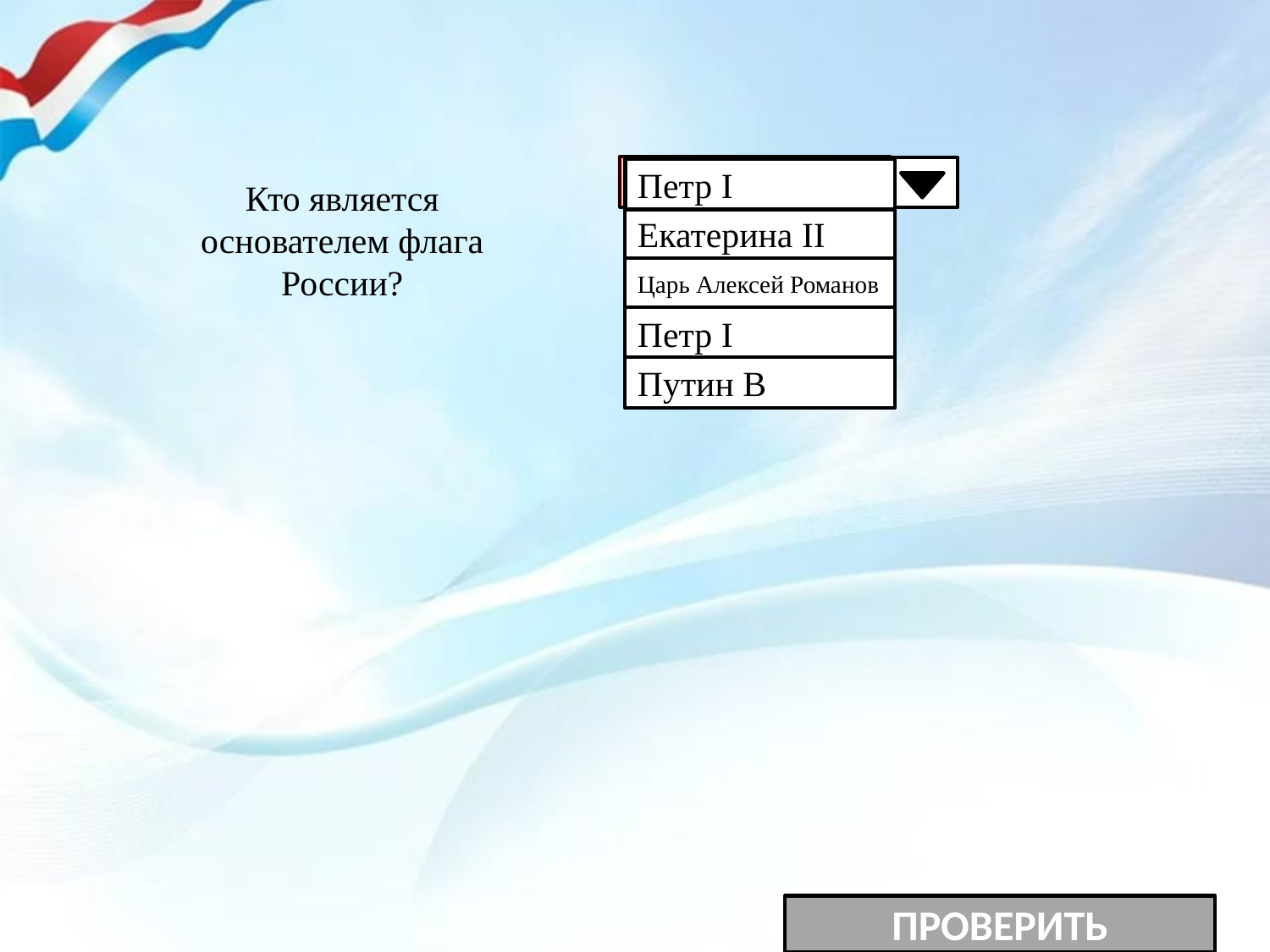

Екатерина II
Царь Алексей Романов
Путин В.
Петр I
Кто является основателем флага России?
Екатерина II
Царь Алексей Романов
Петр I
Путин В
ПРОВЕРИТЬ